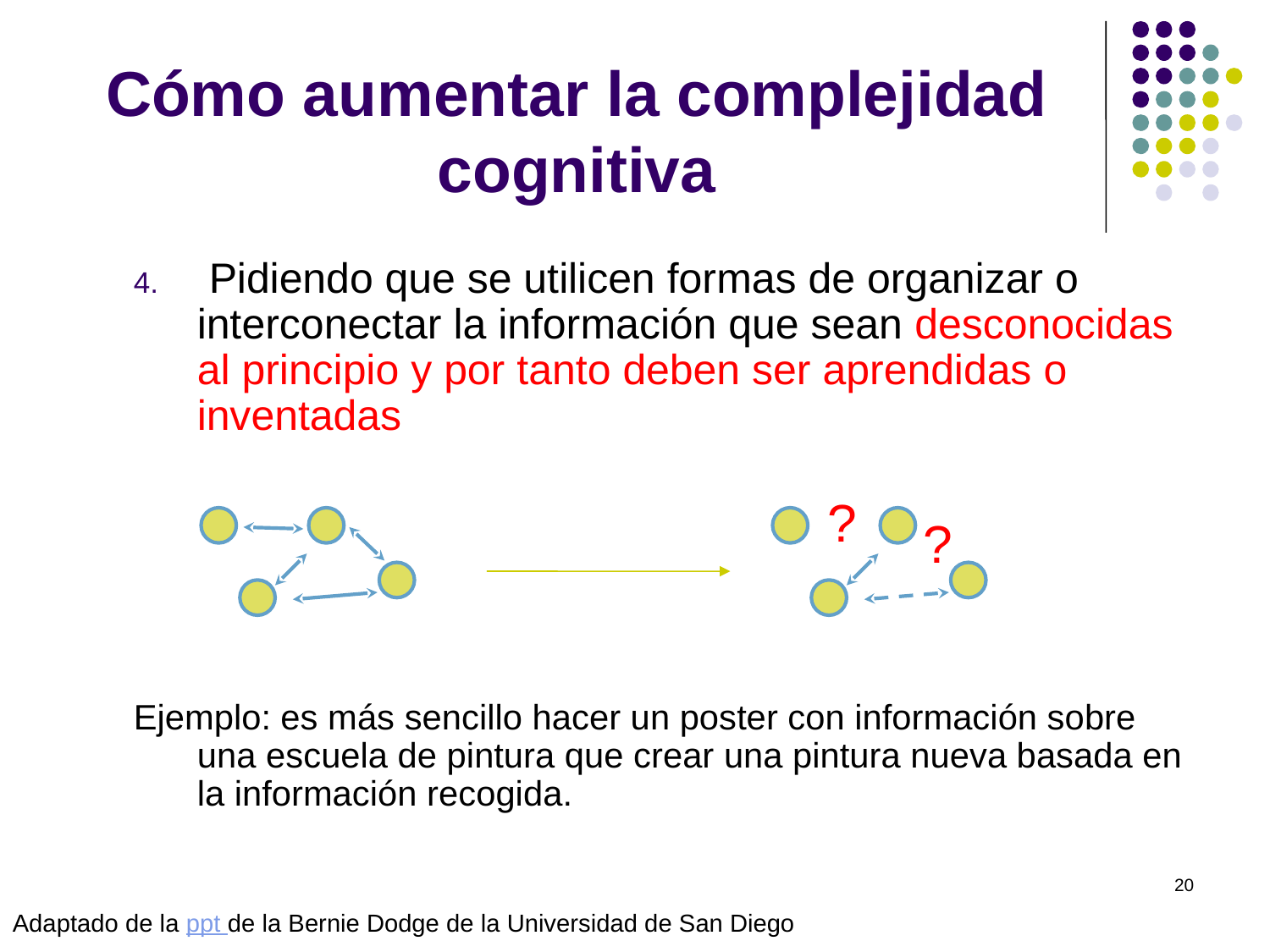

# Cómo aumentar la complejidad cognitiva
 Pidiendo que se utilicen formas de organizar o interconectar la información que sean desconocidas al principio y por tanto deben ser aprendidas o inventadas

Ejemplo: es más sencillo hacer un poster con información sobre una escuela de pintura que crear una pintura nueva basada en la información recogida.
?

?

Adaptado de la ppt de la Bernie Dodge de la Universidad de San Diego
 © Isabel Pérez
20